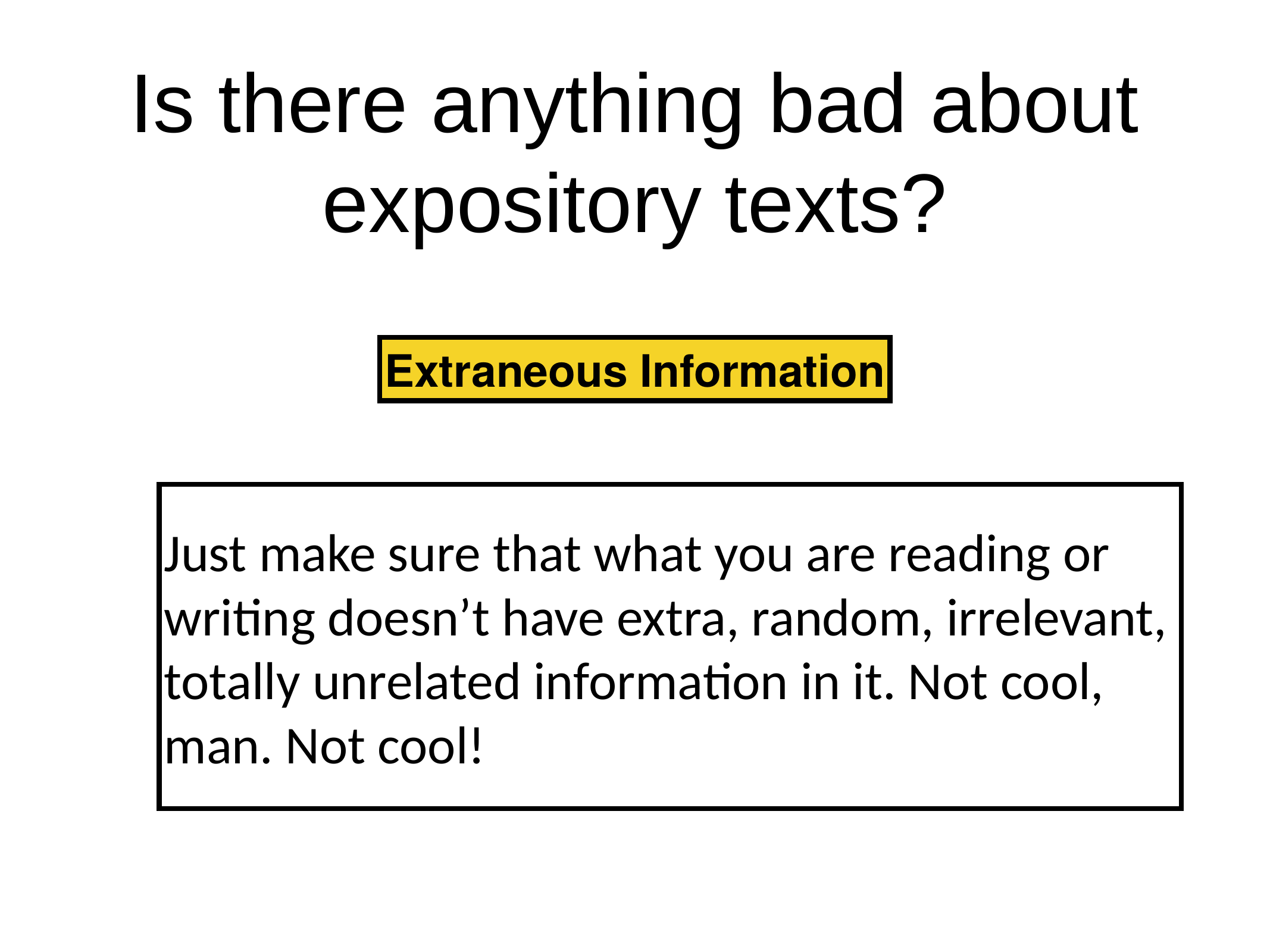

# Is there anything bad about expository texts?
Extraneous Information
Just make sure that what you are reading or writing doesn’t have extra, random, irrelevant, totally unrelated information in it. Not cool, man. Not cool!